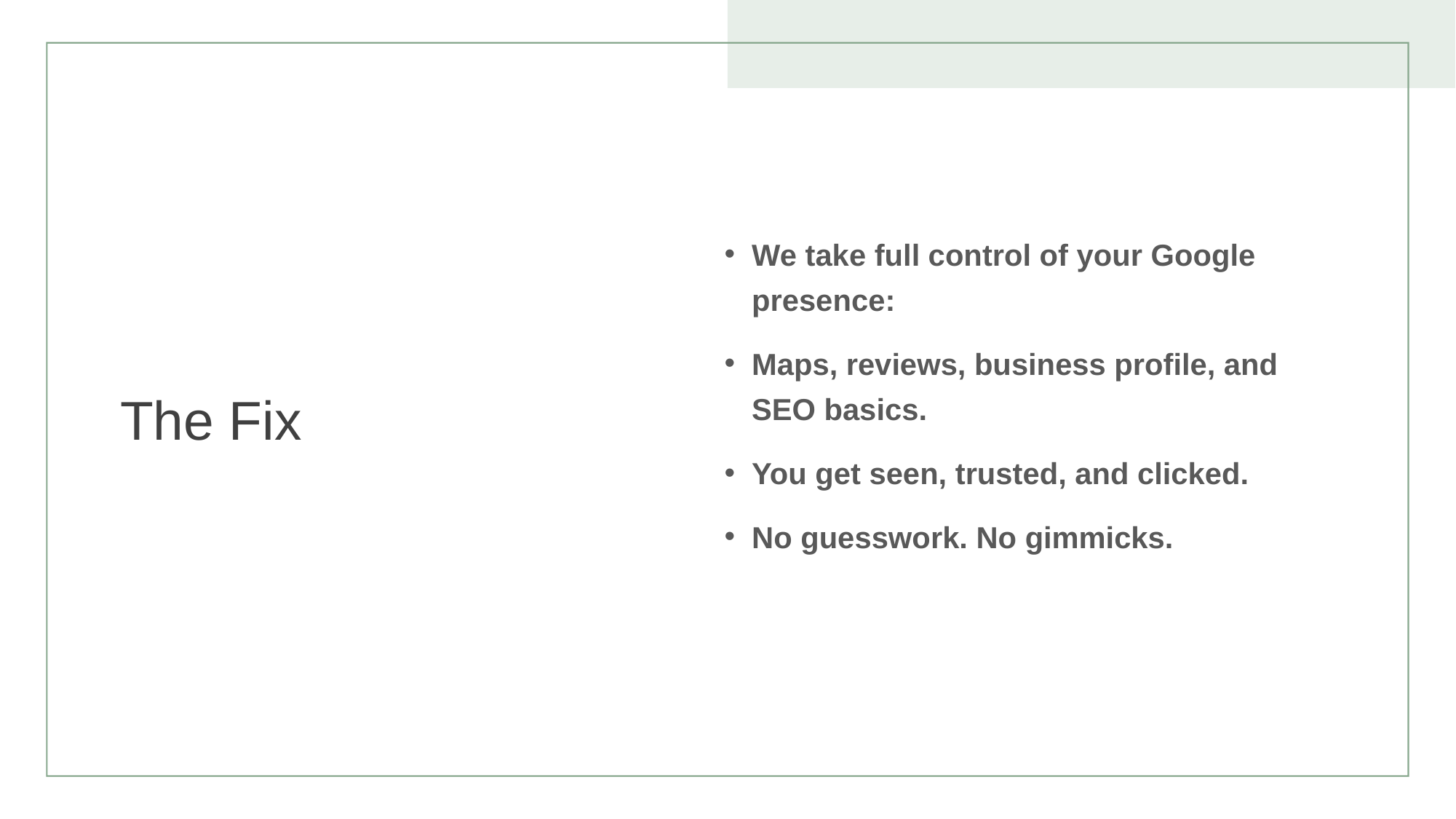

# The Fix
We take full control of your Google presence:
Maps, reviews, business profile, and SEO basics.
You get seen, trusted, and clicked.
No guesswork. No gimmicks.